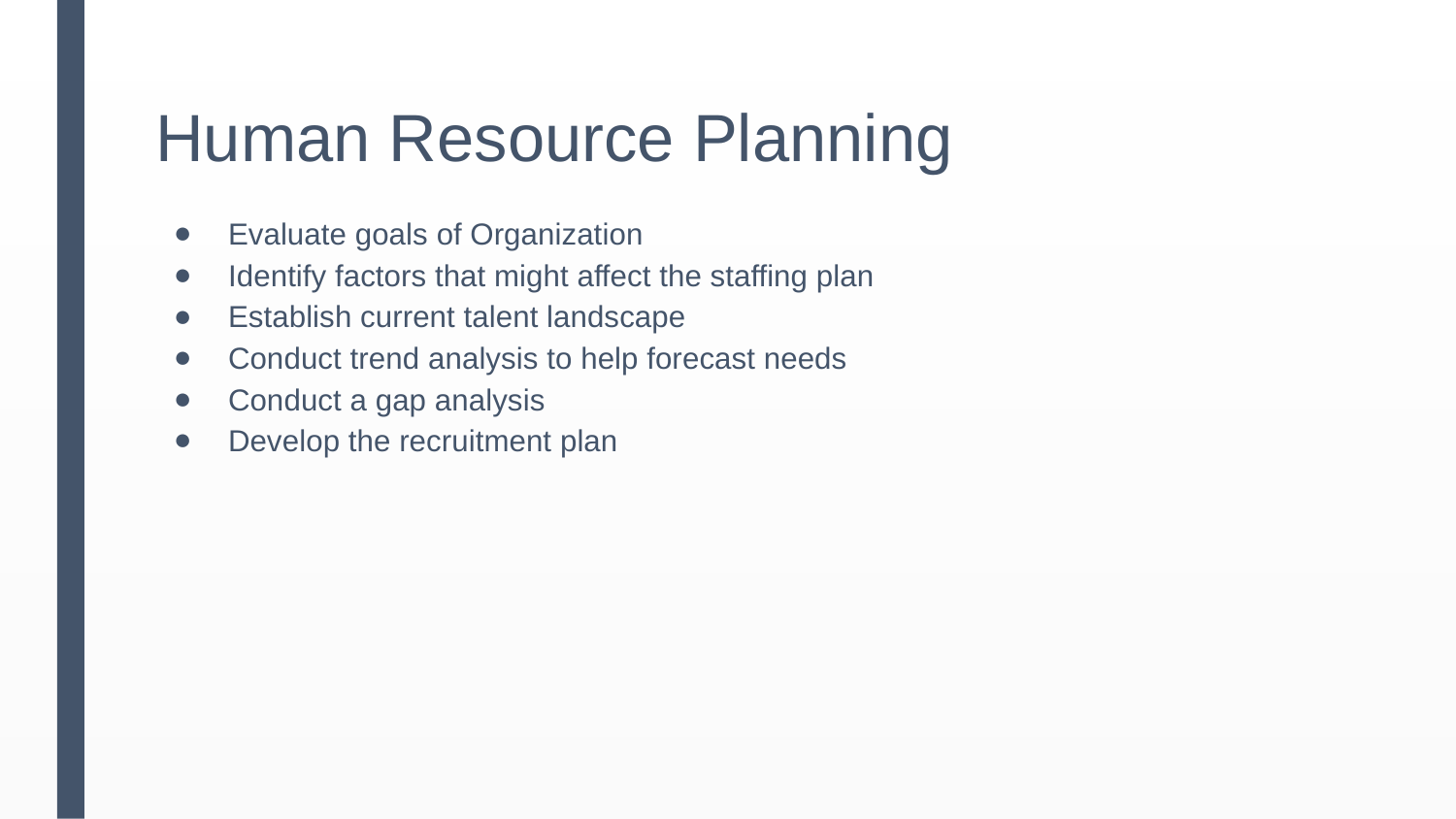

# Human Resource Planning
Evaluate goals of Organization
Identify factors that might affect the staffing plan
Establish current talent landscape
Conduct trend analysis to help forecast needs
Conduct a gap analysis
Develop the recruitment plan